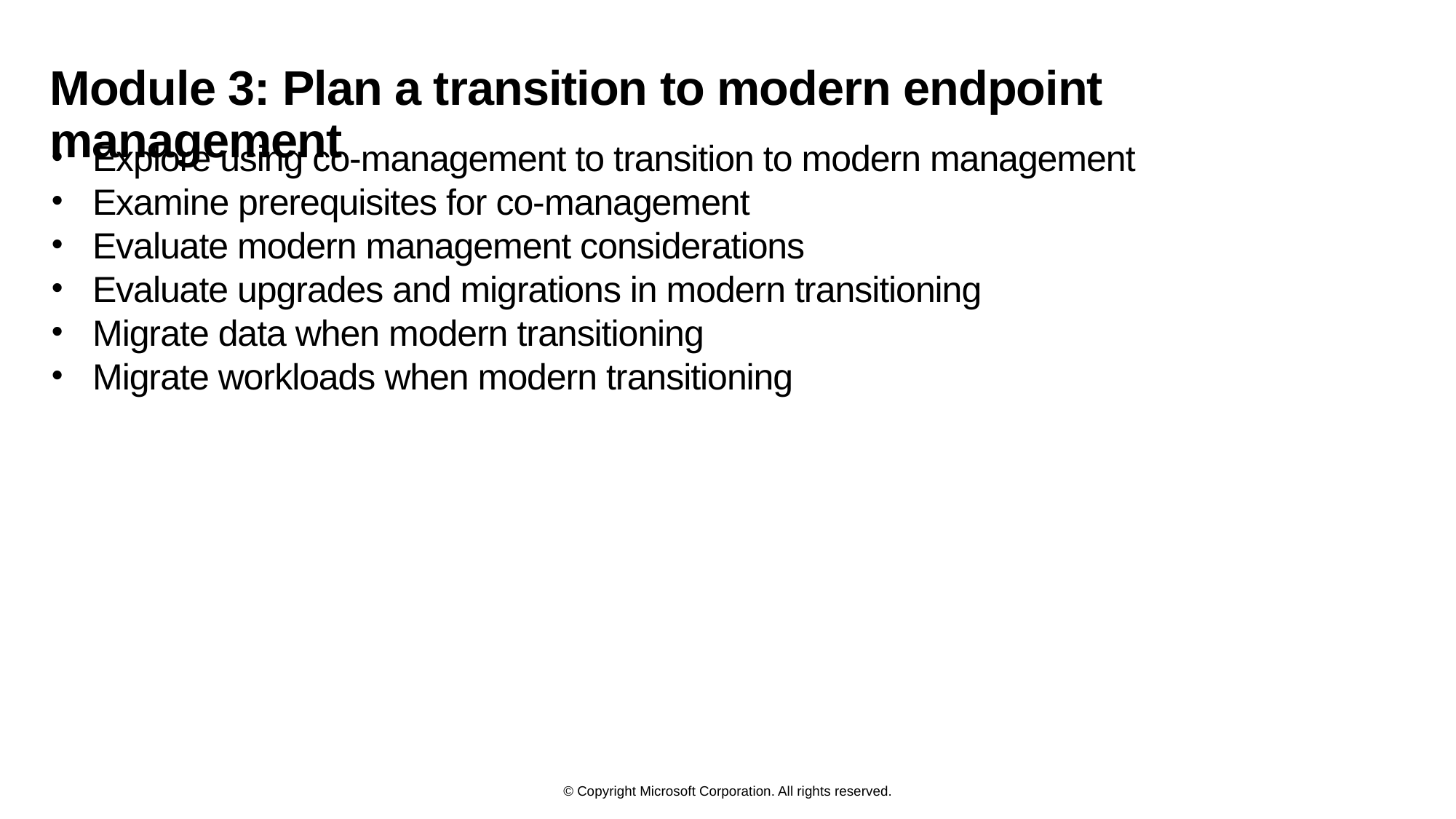

# Module 3: Plan a transition to modern endpoint management
Explore using co-management to transition to modern management
Examine prerequisites for co-management
Evaluate modern management considerations
Evaluate upgrades and migrations in modern transitioning
Migrate data when modern transitioning
Migrate workloads when modern transitioning